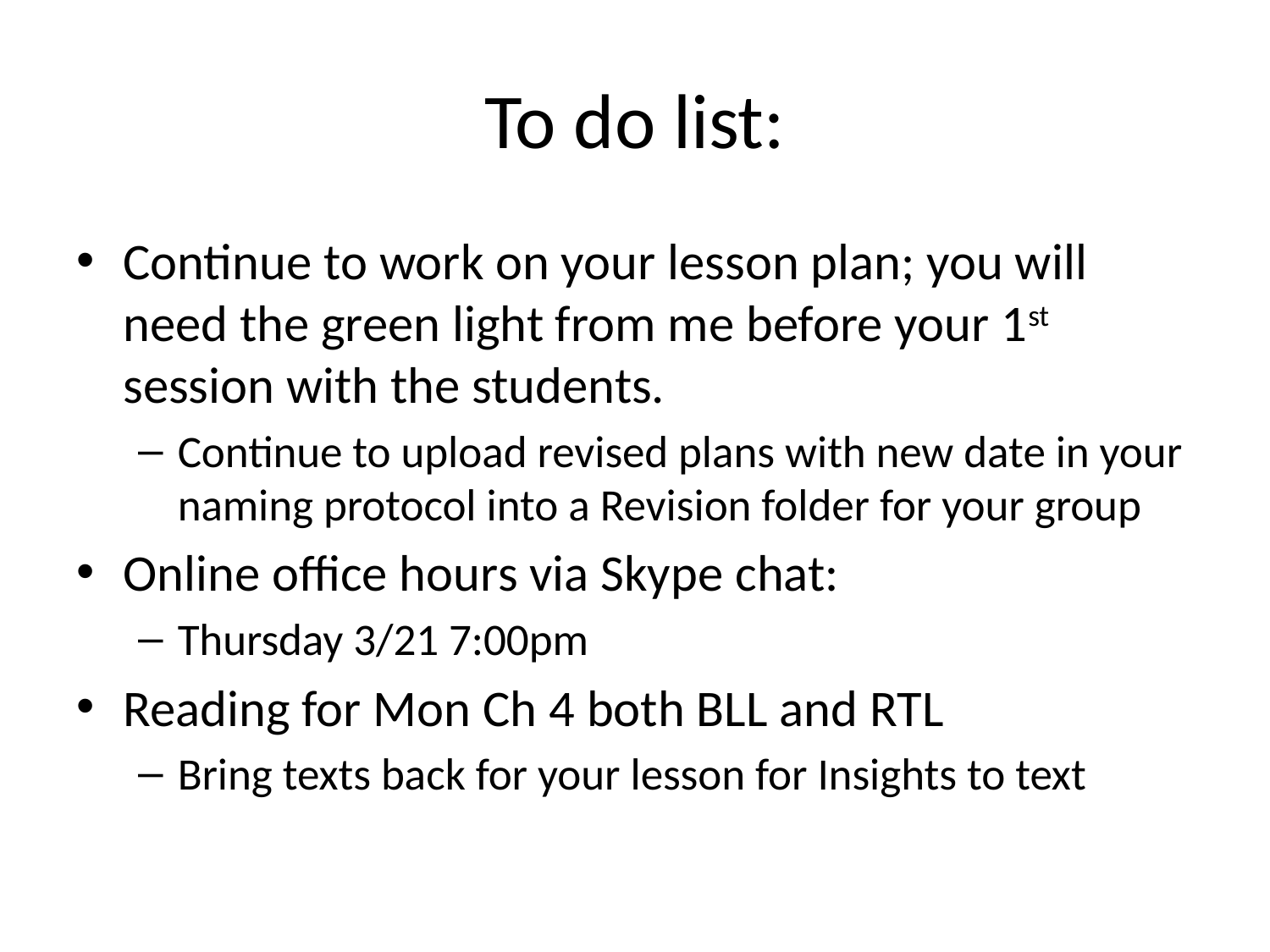

# To do list:
Continue to work on your lesson plan; you will need the green light from me before your 1st session with the students.
Continue to upload revised plans with new date in your naming protocol into a Revision folder for your group
Online office hours via Skype chat:
Thursday 3/21 7:00pm
Reading for Mon Ch 4 both BLL and RTL
Bring texts back for your lesson for Insights to text